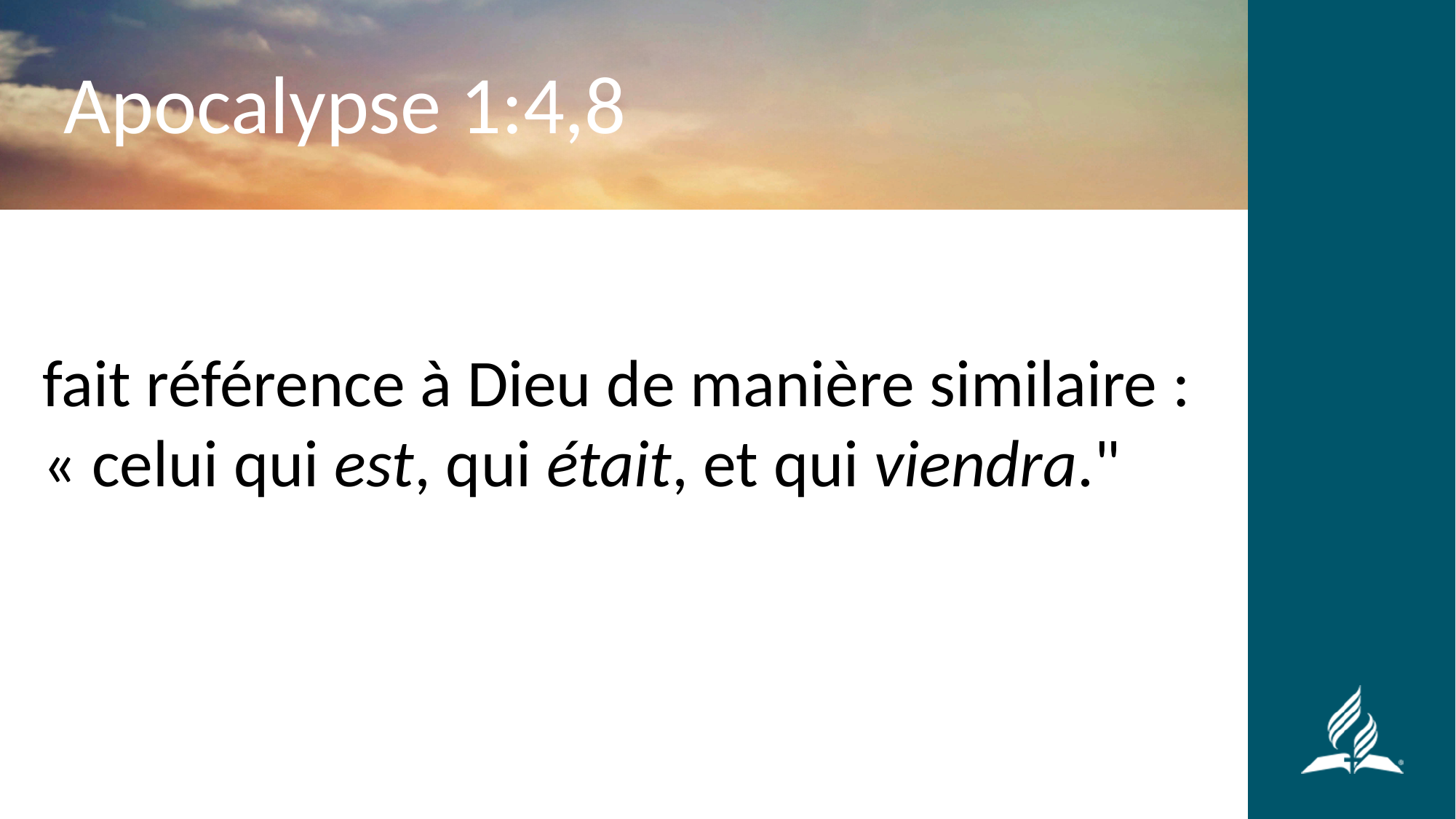

Apocalypse 1:4,8

fait référence à Dieu de manière similaire : « celui qui est, qui était, et qui viendra."